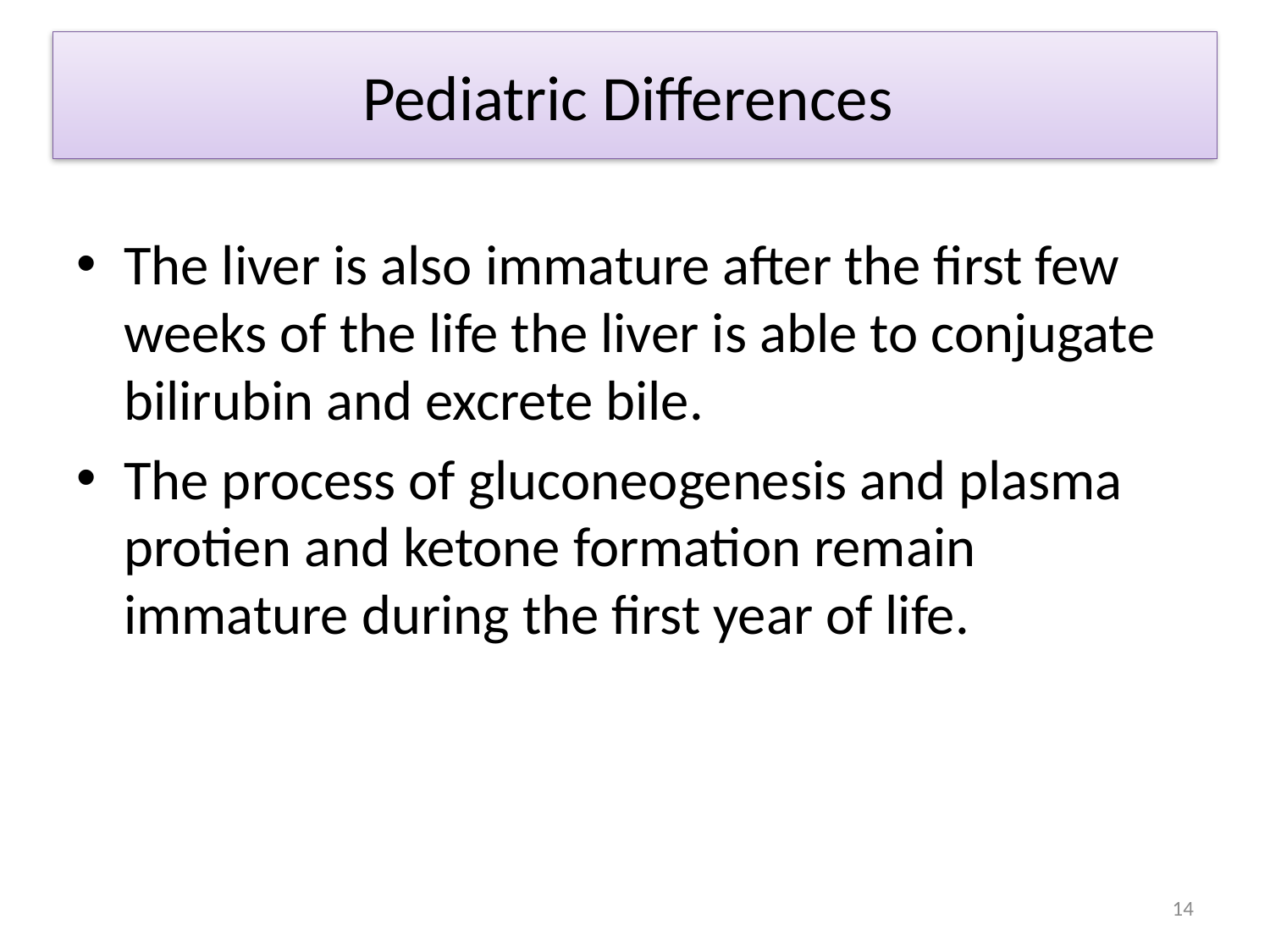

Pediatric Differences
The liver is also immature after the first few weeks of the life the liver is able to conjugate bilirubin and excrete bile.
The process of gluconeogenesis and plasma protien and ketone formation remain immature during the first year of life.
14